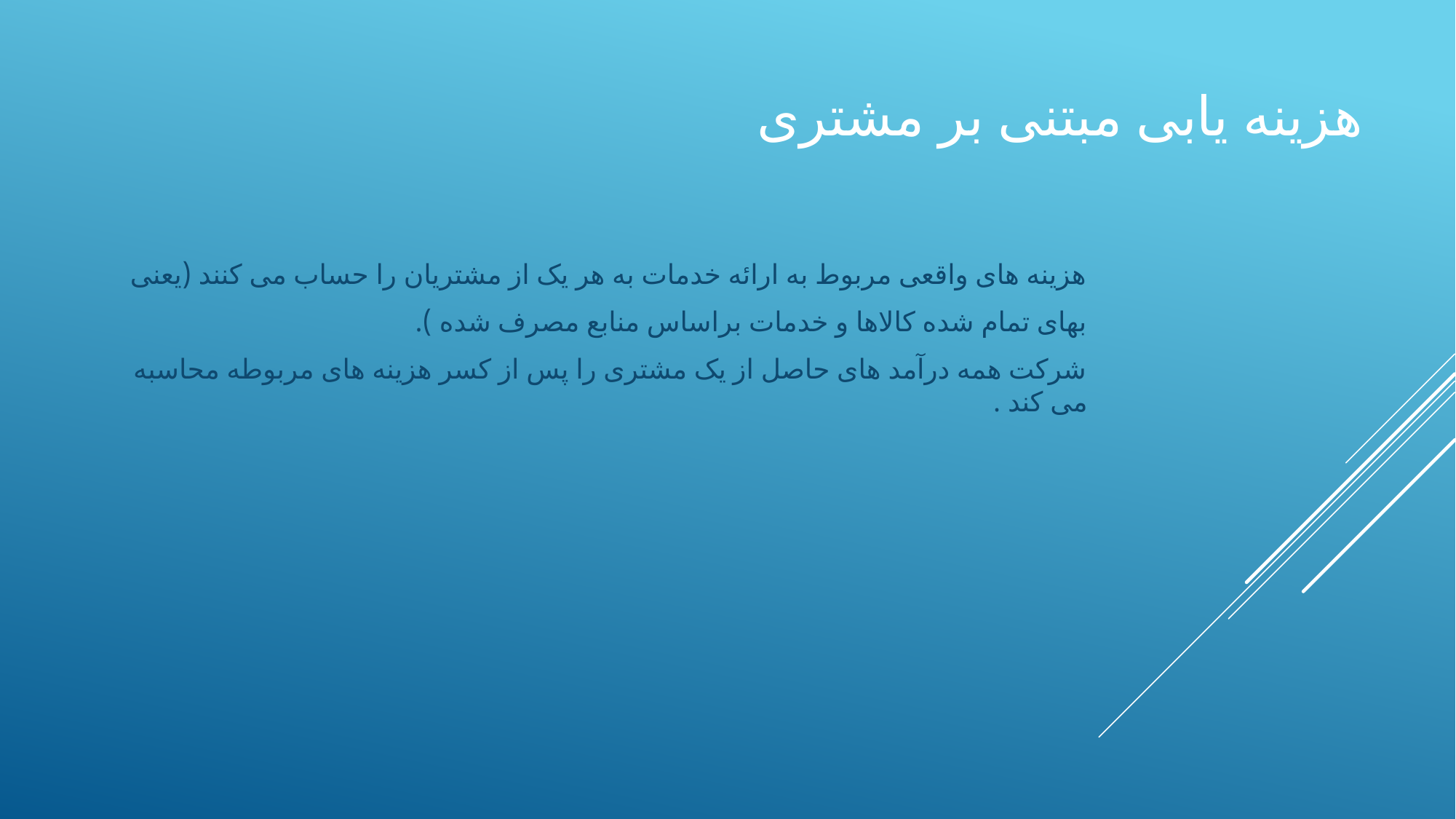

# هزینه یابی مبتنی بر مشتری
هزینه های واقعی مربوط به ارائه خدمات به هر یک از مشتریان را حساب می کنند (یعنی
بهای تمام شده کالاها و خدمات براساس منابع مصرف شده ).
شرکت همه درآمد های حاصل از یک مشتری را پس از کسر هزینه های مربوطه محاسبه می کند .